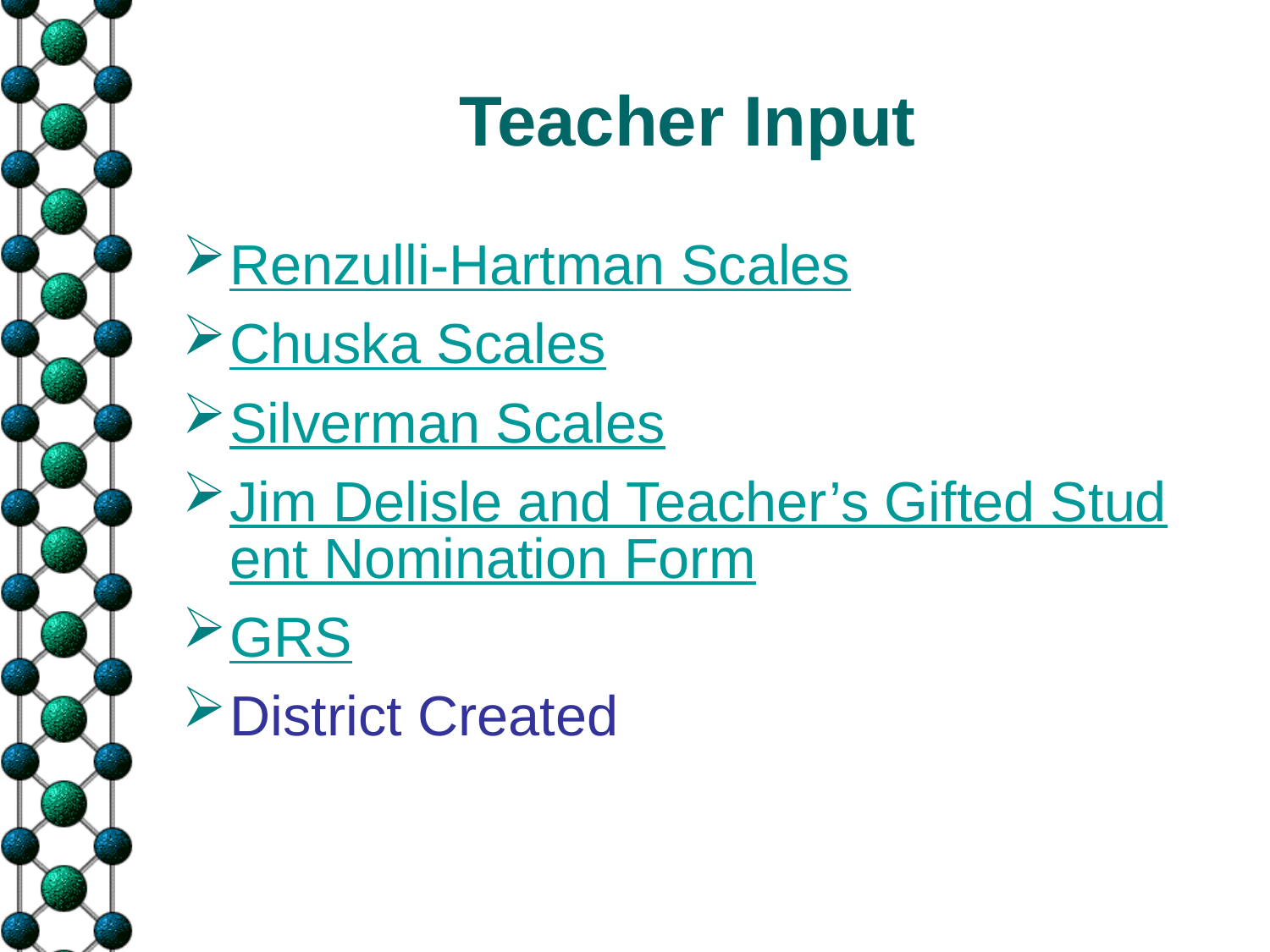

# Teacher Input
Renzulli-Hartman Scales
Chuska Scales
Silverman Scales
Jim Delisle and Teacher’s Gifted Student Nomination Form
GRS
District Created